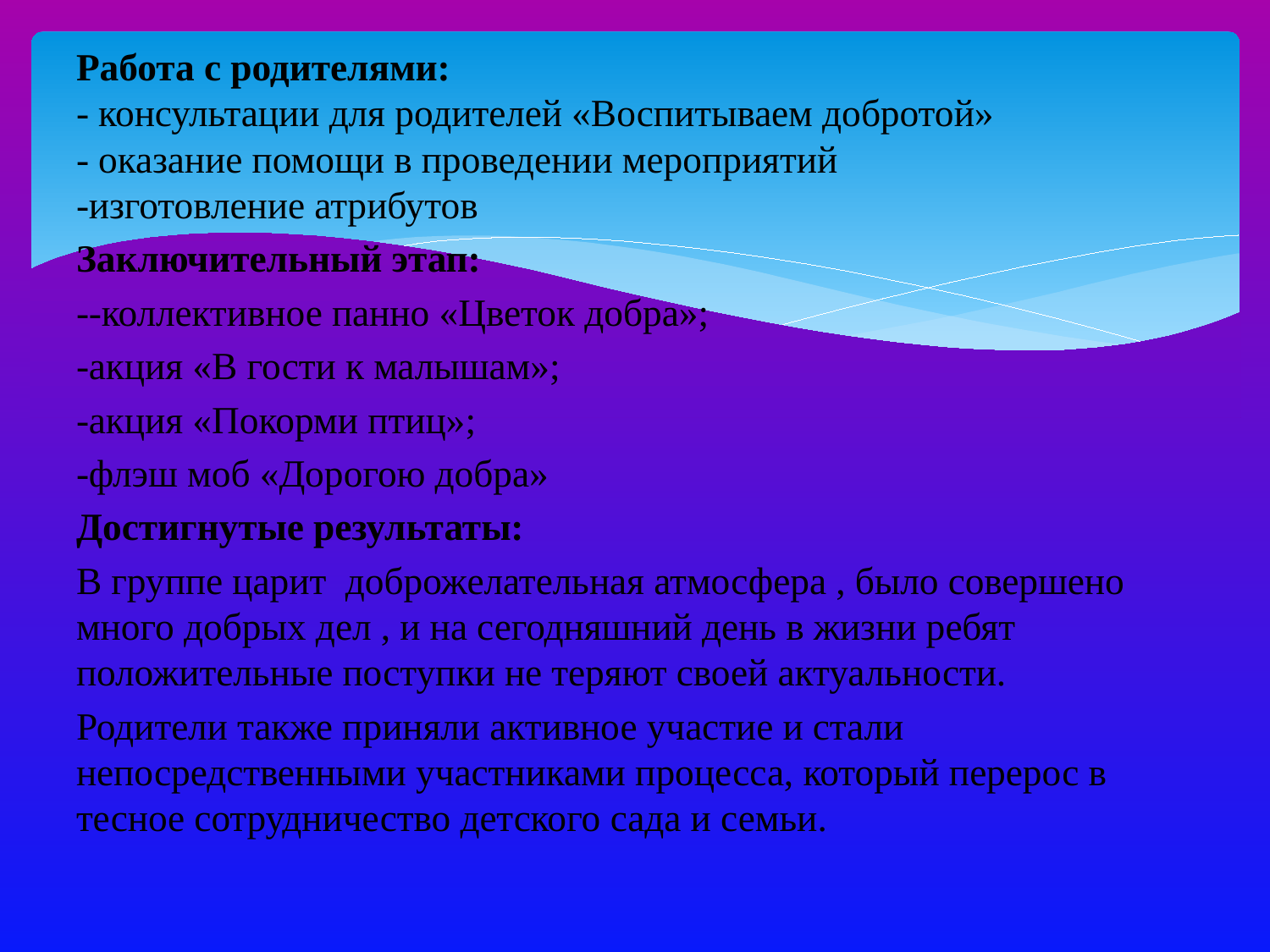

Работа с родителями:
- консультации для родителей «Воспитываем добротой»
- оказание помощи в проведении мероприятий
-изготовление атрибутов
Заключительный этап:
--коллективное панно «Цветок добра»;
-акция «В гости к малышам»;
-акция «Покорми птиц»;
-флэш моб «Дорогою добра»
Достигнутые результаты:
В группе царит  доброжелательная атмосфера , было совершено много добрых дел , и на сегодняшний день в жизни ребят положительные поступки не теряют своей актуальности.
Родители также приняли активное участие и стали непосредственными участниками процесса, который перерос в тесное сотрудничество детского сада и семьи.